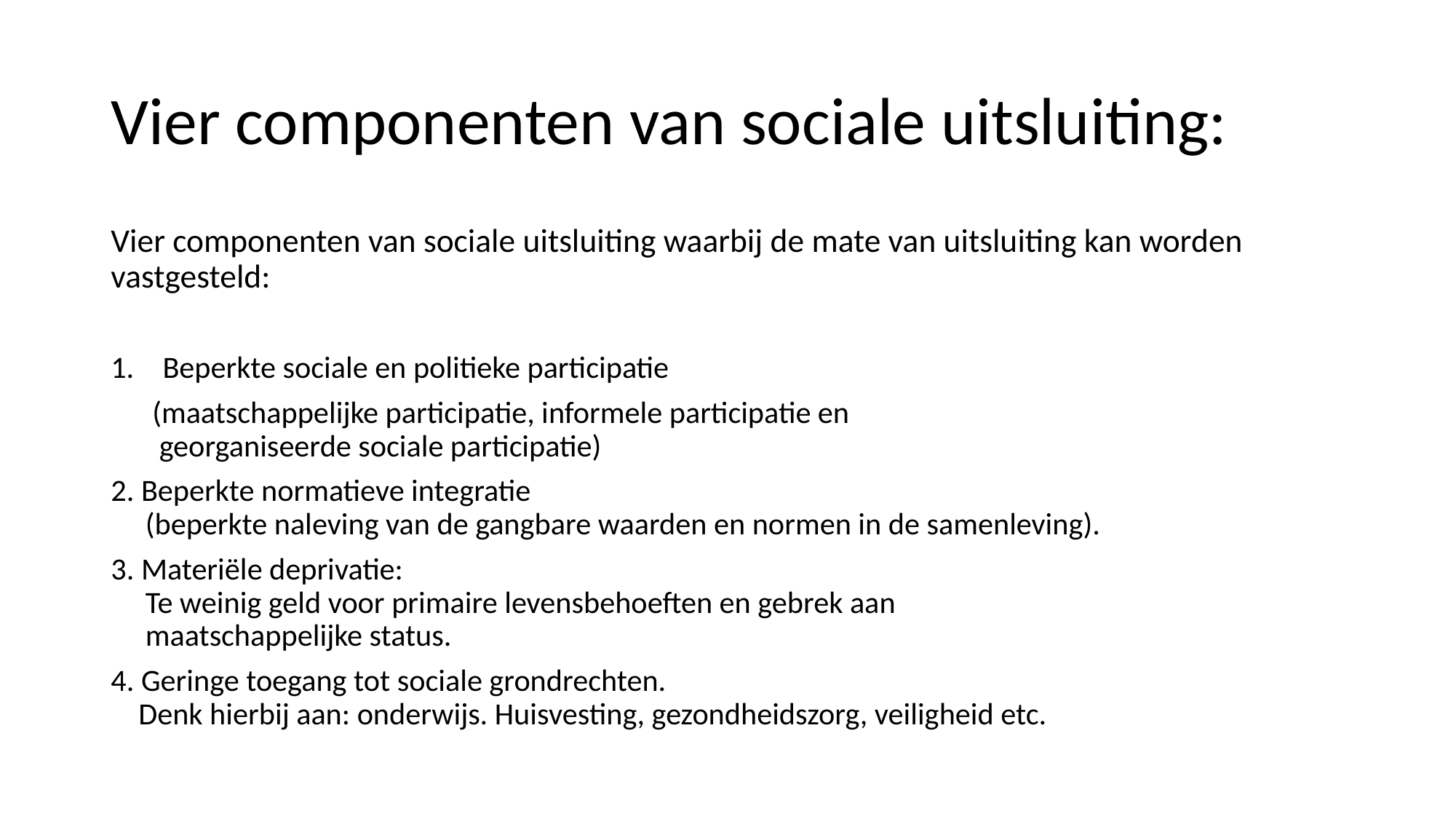

# Vier componenten van sociale uitsluiting:
Vier componenten van sociale uitsluiting waarbij de mate van uitsluiting kan worden vastgesteld:

Beperkte sociale en politieke participatie
      (maatschappelijke participatie, informele participatie en
       georganiseerde sociale participatie)
2. Beperkte normatieve integratie
     (beperkte naleving van de gangbare waarden en normen in de samenleving).
3. Materiële deprivatie:
     Te weinig geld voor primaire levensbehoeften en gebrek aan
     maatschappelijke status.
4. Geringe toegang tot sociale grondrechten.
    Denk hierbij aan: onderwijs. Huisvesting, gezondheidszorg, veiligheid etc.